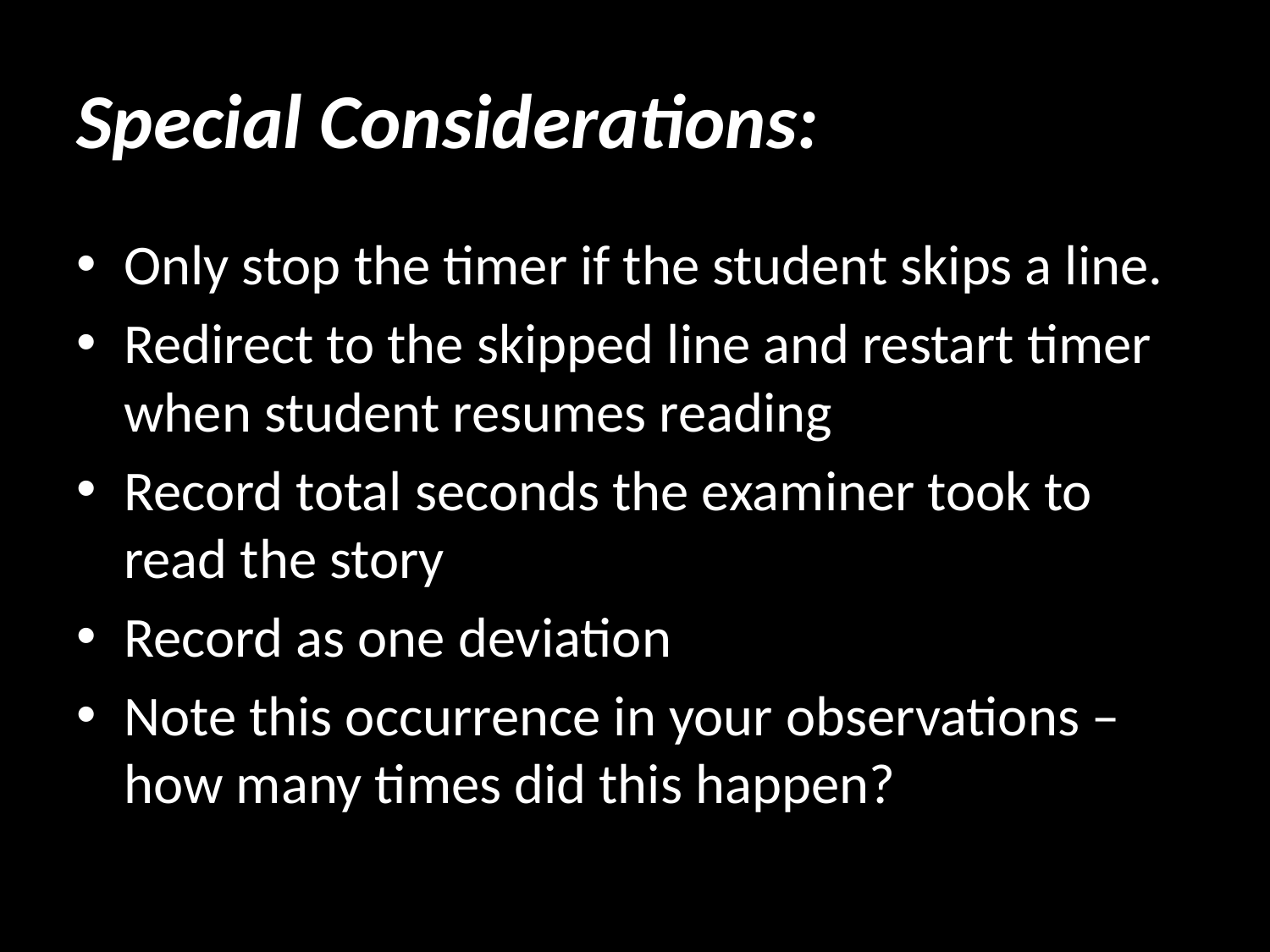

# Special Considerations:
Only stop the timer if the student skips a line.
Redirect to the skipped line and restart timer when student resumes reading
Record total seconds the examiner took to read the story
Record as one deviation
Note this occurrence in your observations – how many times did this happen?